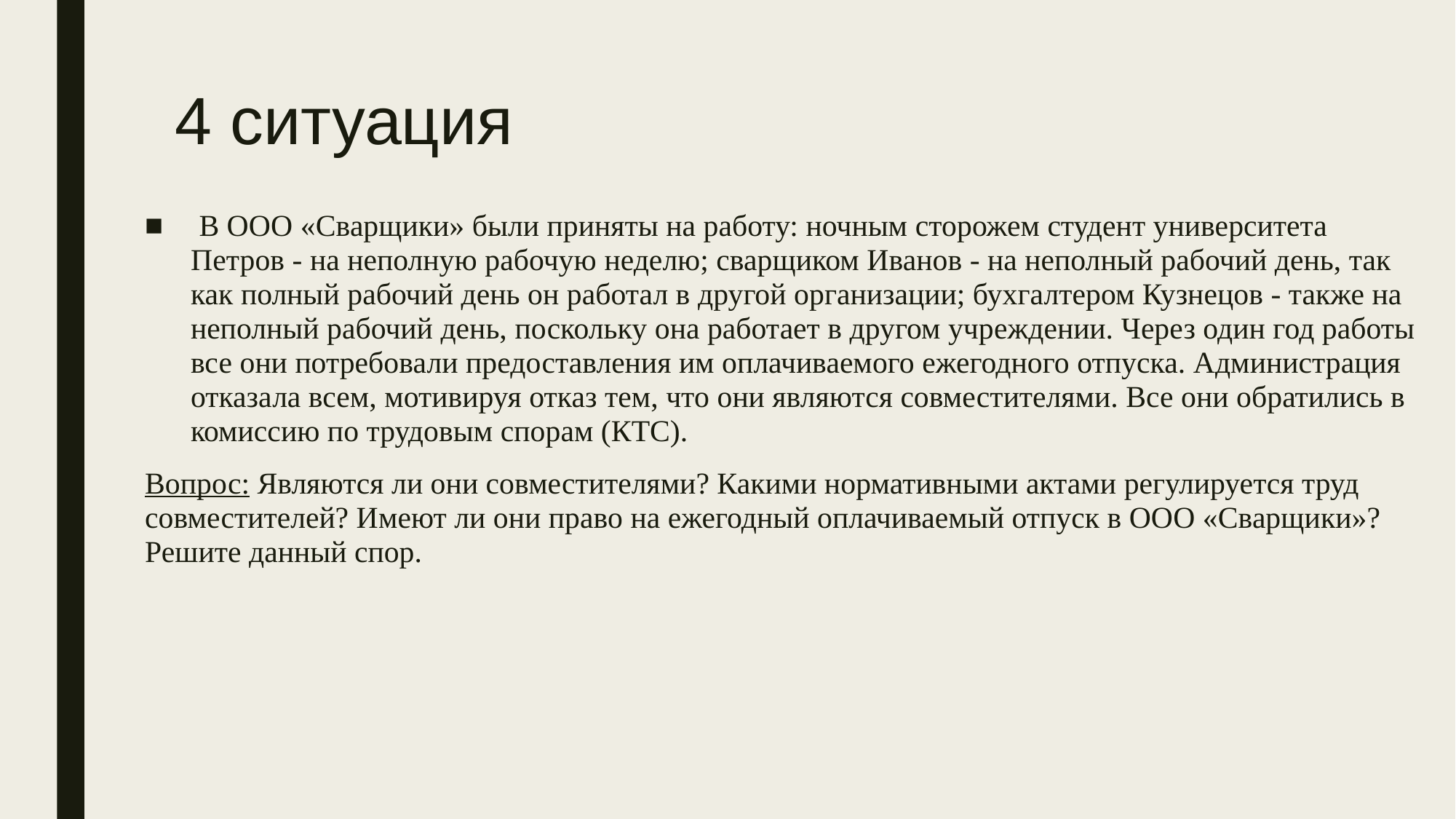

# 4 ситуация
 В ООО «Сварщики» были приняты на работу: ночным сторожем студент университета Петров - на неполную рабочую неделю; сварщиком Иванов - на неполный рабочий день, так как полный рабочий день он работал в другой организации; бухгалтером Кузнецов - также на неполный рабочий день, поскольку она работает в другом учреждении. Через один год работы все они потребовали предоставления им оплачиваемого ежегодного отпуска. Администрация отказала всем, мотивируя отказ тем, что они являются совместителями. Все они обратились в комиссию по трудовым спорам (КТС).
Вопрос: Являются ли они совместителями? Какими нормативными актами регулируется труд совместителей? Имеют ли они право на ежегодный оплачиваемый отпуск в ООО «Сварщики»? Решите данный спор.